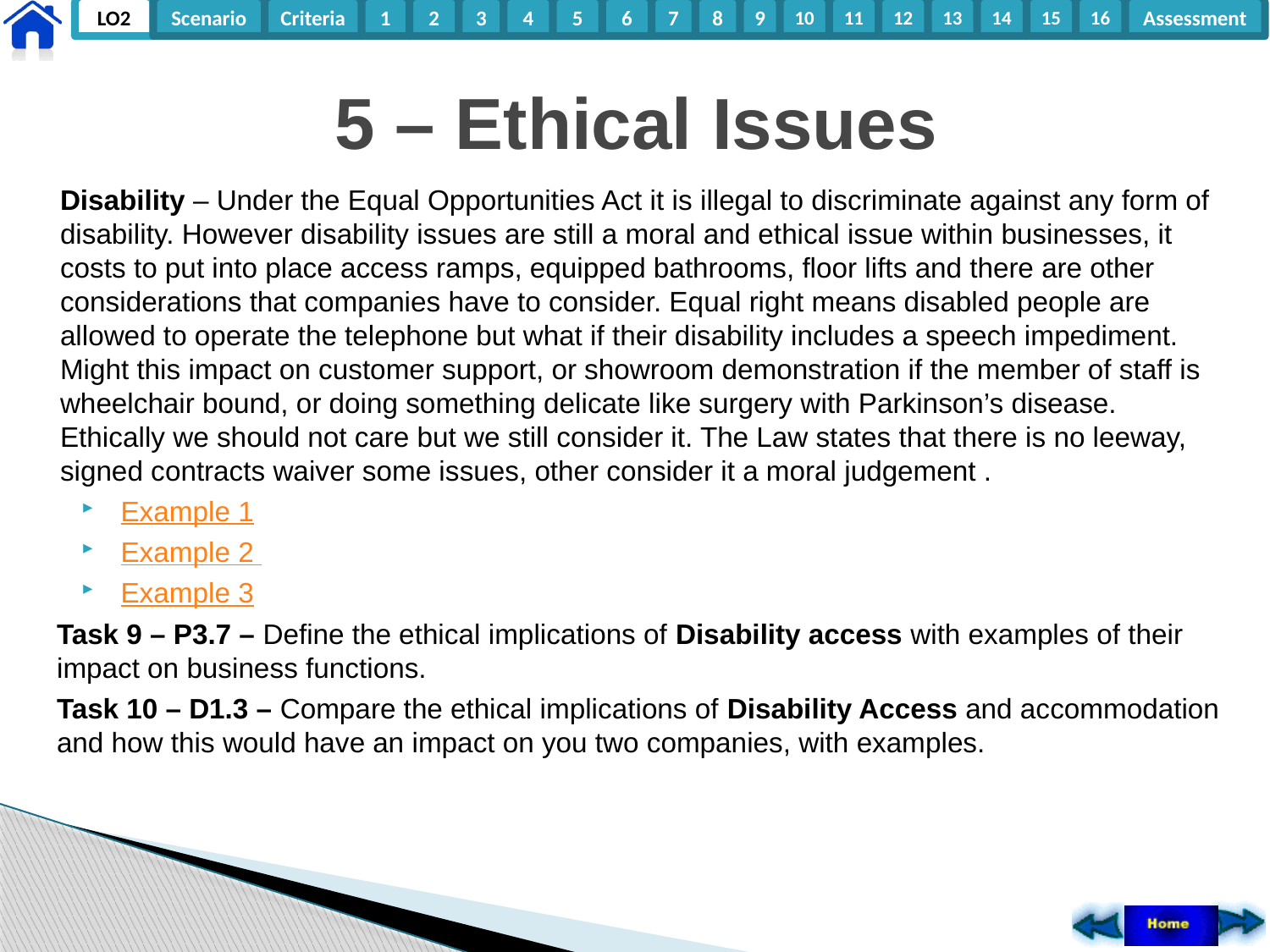

# 5 – Ethical Issues
Disability – Under the Equal Opportunities Act it is illegal to discriminate against any form of disability. However disability issues are still a moral and ethical issue within businesses, it costs to put into place access ramps, equipped bathrooms, floor lifts and there are other considerations that companies have to consider. Equal right means disabled people are allowed to operate the telephone but what if their disability includes a speech impediment. Might this impact on customer support, or showroom demonstration if the member of staff is wheelchair bound, or doing something delicate like surgery with Parkinson’s disease.  Ethically we should not care but we still consider it. The Law states that there is no leeway, signed contracts waiver some issues, other consider it a moral judgement .
Example 1
Example 2
Example 3
Task 9 – P3.7 – Define the ethical implications of Disability access with examples of their impact on business functions.
Task 10 – D1.3 – Compare the ethical implications of Disability Access and accommodation and how this would have an impact on you two companies, with examples.